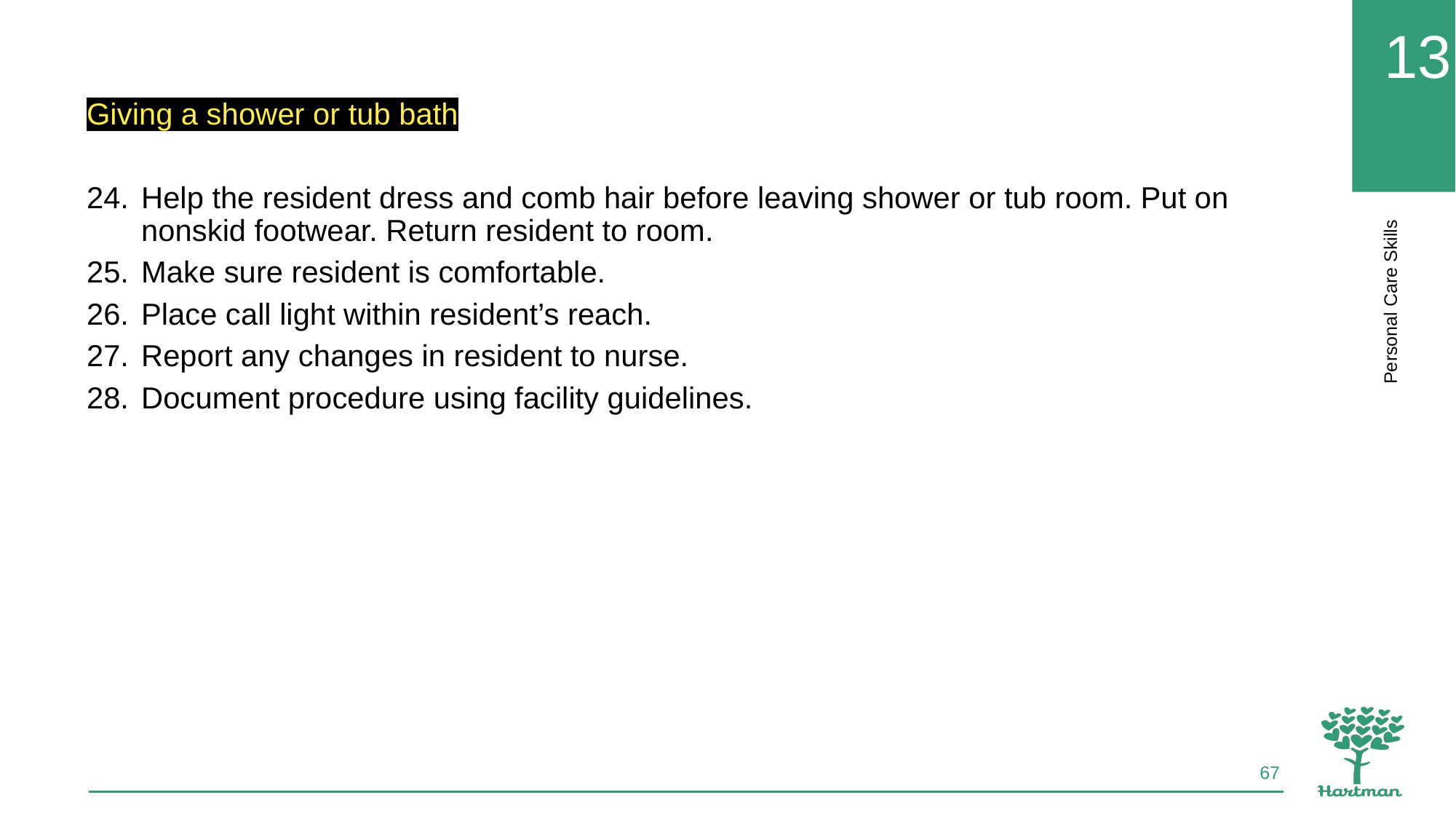

Giving a shower or tub bath

Help the resident dress and comb hair before leaving shower or tub room. Put on nonskid footwear. Return resident to room.
Make sure resident is comfortable.
Place call light within resident’s reach.
Report any changes in resident to nurse.
Document procedure using facility guidelines.

67